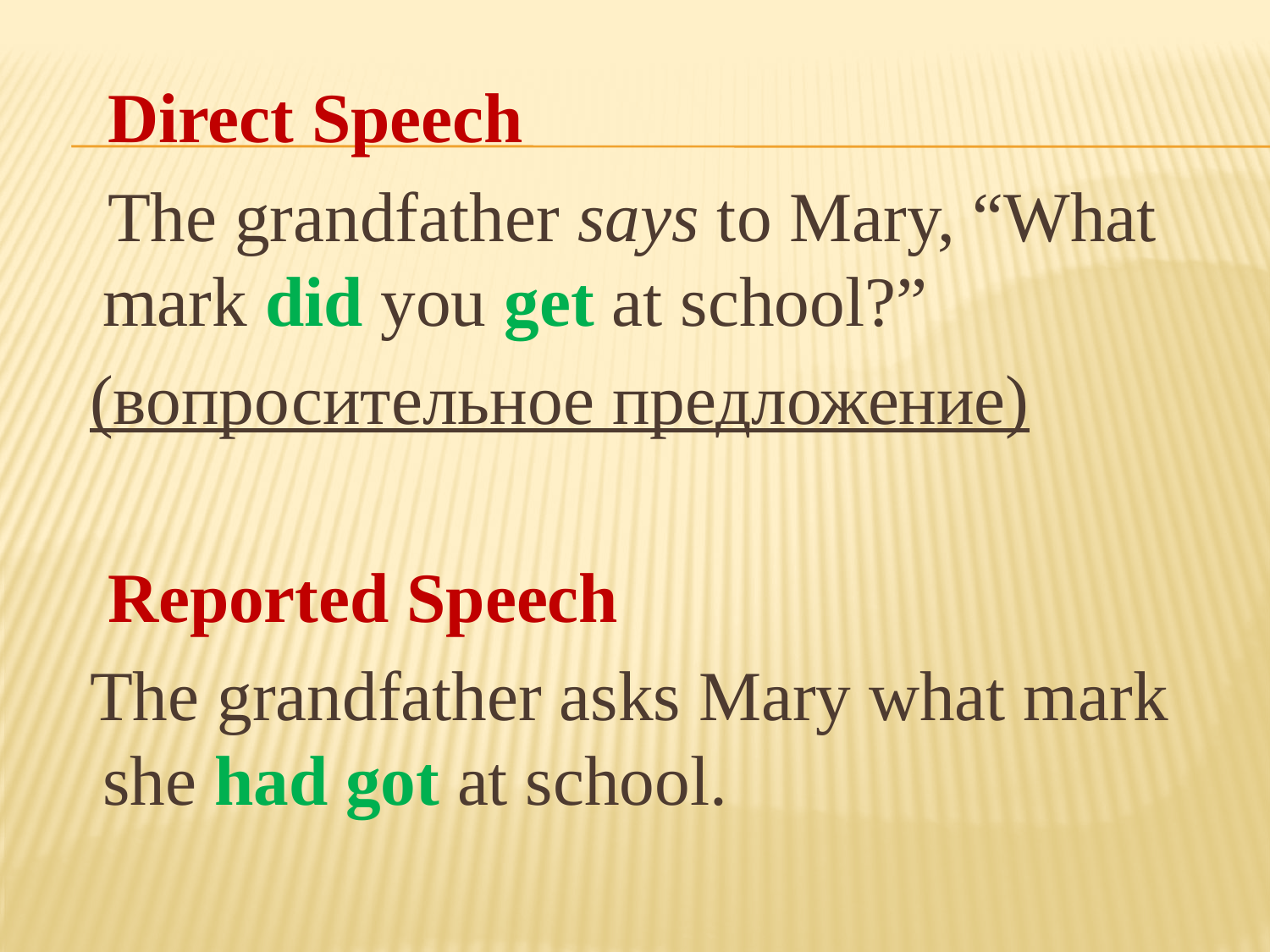

#
   Direct Speech
   The grandfather says to Mary, “What mark did you get at school?”
  (вопросительное предложение)

   Reported Speech
  The grandfather asks Mary what mark she had got at school.